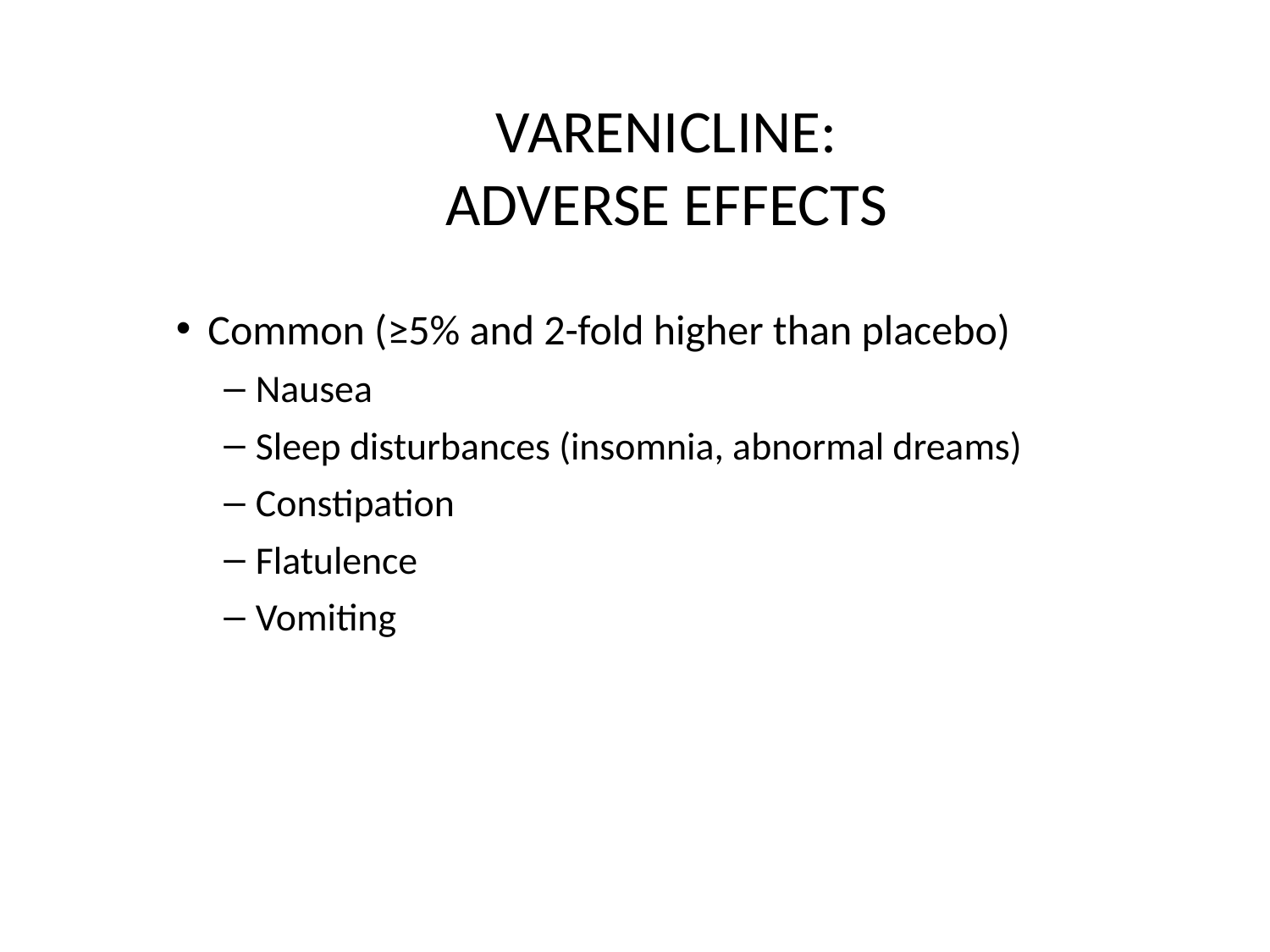

VARENICLINE:
ADVERSE EFFECTS
Common (≥5% and 2-fold higher than placebo)
Nausea
Sleep disturbances (insomnia, abnormal dreams)
Constipation
Flatulence
Vomiting